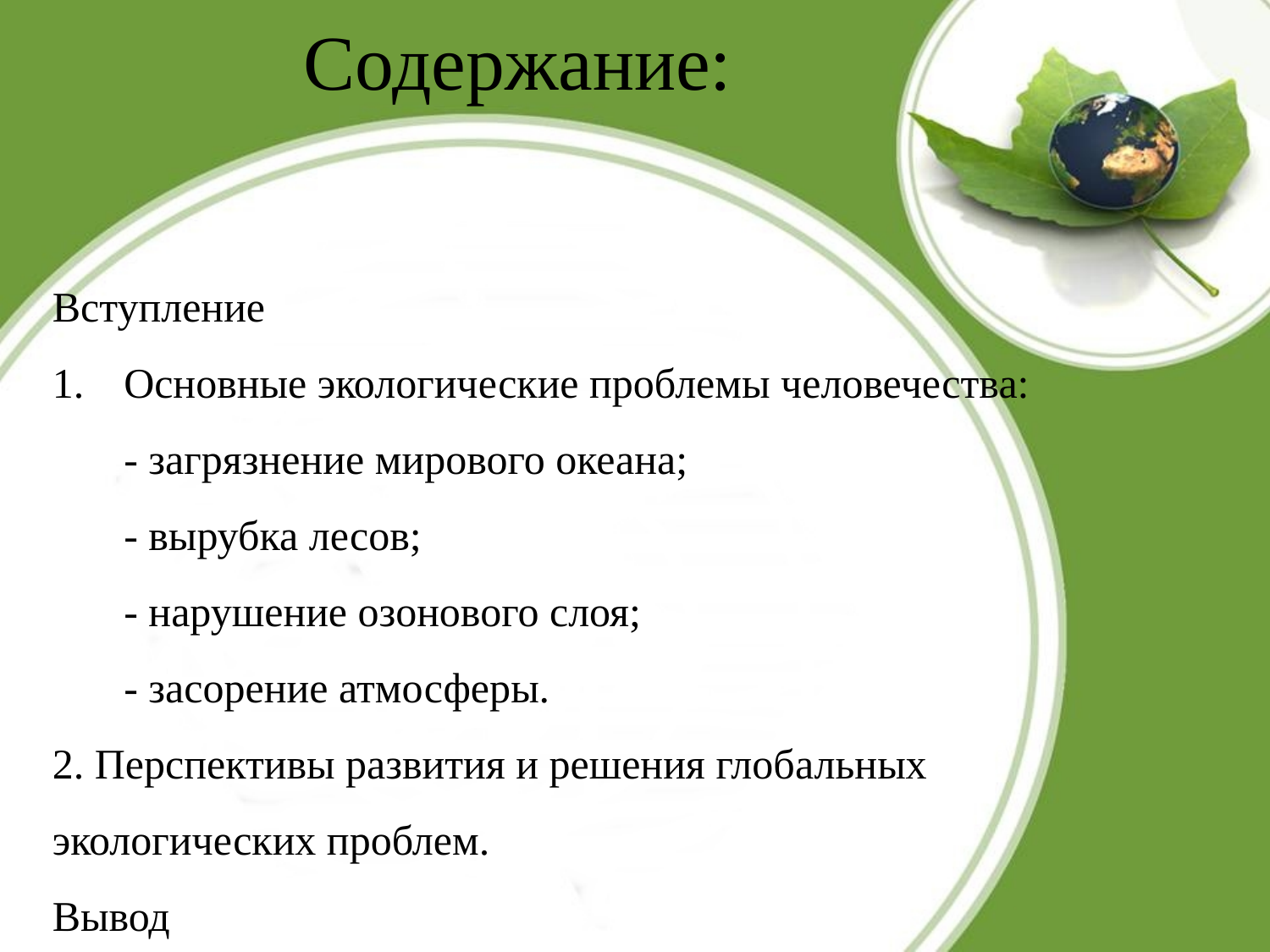

# Содержание:
Вступление
Основные экологические проблемы человечества:
- загрязнение мирового океана;
- вырубка лесов;
- нарушение озонового слоя;
- засорение атмосферы.
2. Перспективы развития и решения глобальных экологических проблем.
Вывод